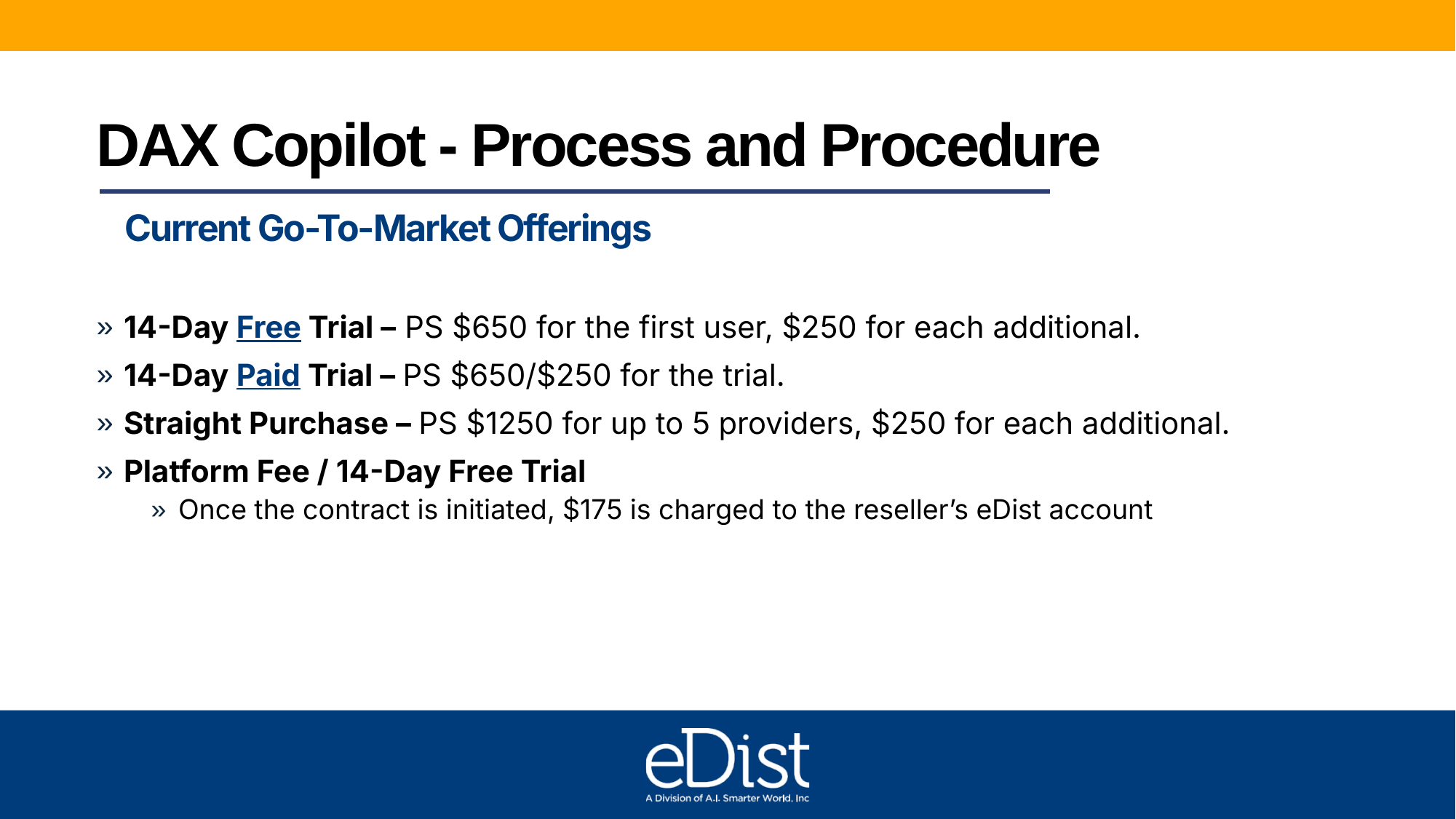

# DAX Copilot - Process and Procedure

Current Go-To-Market Offerings
14-Day Free Trial – PS $650 for the first user, $250 for each additional.
14-Day Paid Trial – PS $650/$250 for the trial.
Straight Purchase – PS $1250 for up to 5 providers, $250 for each additional.
Platform Fee / 14-Day Free Trial
Once the contract is initiated, $175 is charged to the reseller’s eDist account